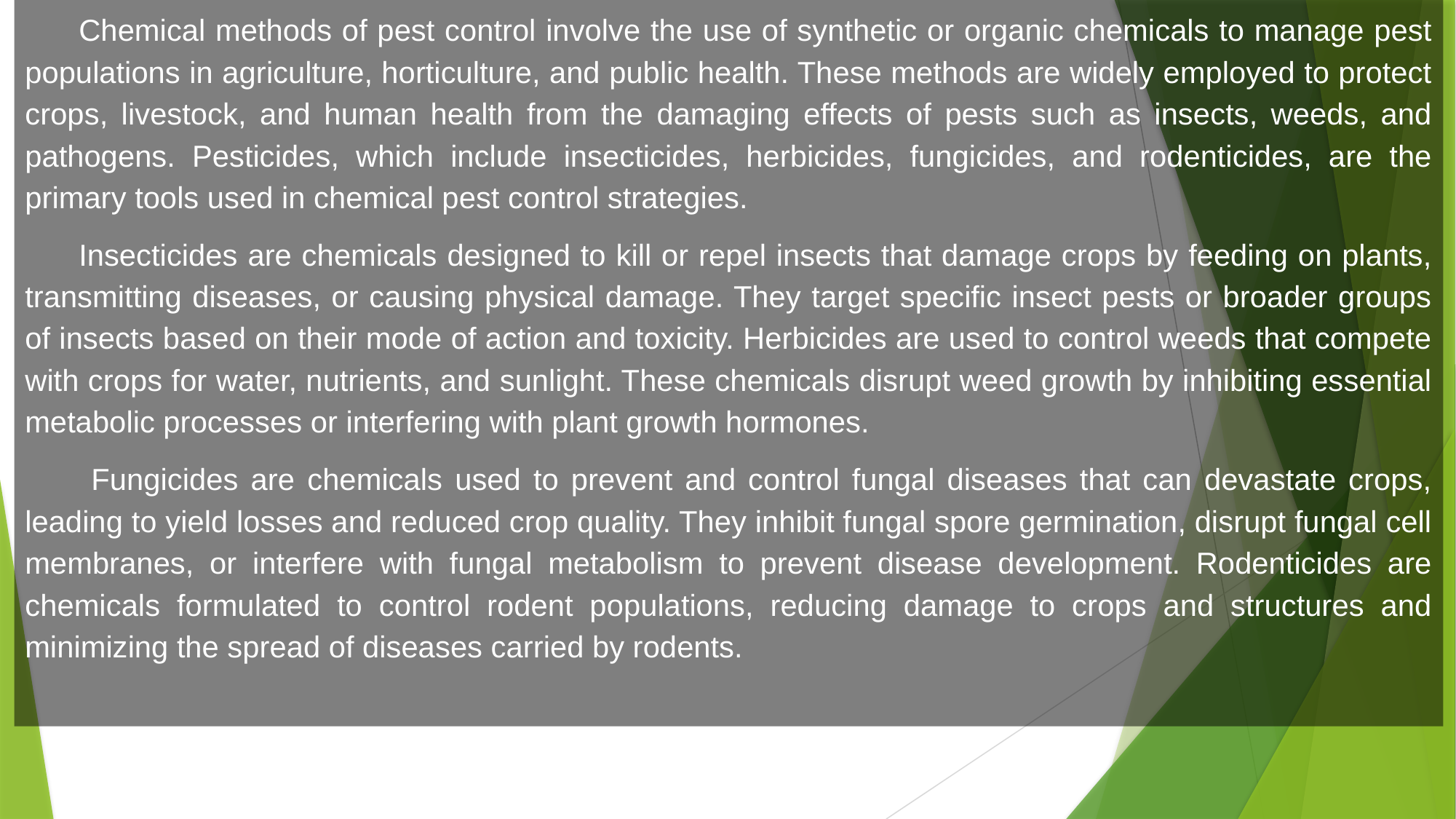

Chemical methods of pest control involve the use of synthetic or organic chemicals to manage pest populations in agriculture, horticulture, and public health. These methods are widely employed to protect crops, livestock, and human health from the damaging effects of pests such as insects, weeds, and pathogens. Pesticides, which include insecticides, herbicides, fungicides, and rodenticides, are the primary tools used in chemical pest control strategies.
Insecticides are chemicals designed to kill or repel insects that damage crops by feeding on plants, transmitting diseases, or causing physical damage. They target specific insect pests or broader groups of insects based on their mode of action and toxicity. Herbicides are used to control weeds that compete with crops for water, nutrients, and sunlight. These chemicals disrupt weed growth by inhibiting essential metabolic processes or interfering with plant growth hormones.
 Fungicides are chemicals used to prevent and control fungal diseases that can devastate crops, leading to yield losses and reduced crop quality. They inhibit fungal spore germination, disrupt fungal cell membranes, or interfere with fungal metabolism to prevent disease development. Rodenticides are chemicals formulated to control rodent populations, reducing damage to crops and structures and minimizing the spread of diseases carried by rodents.